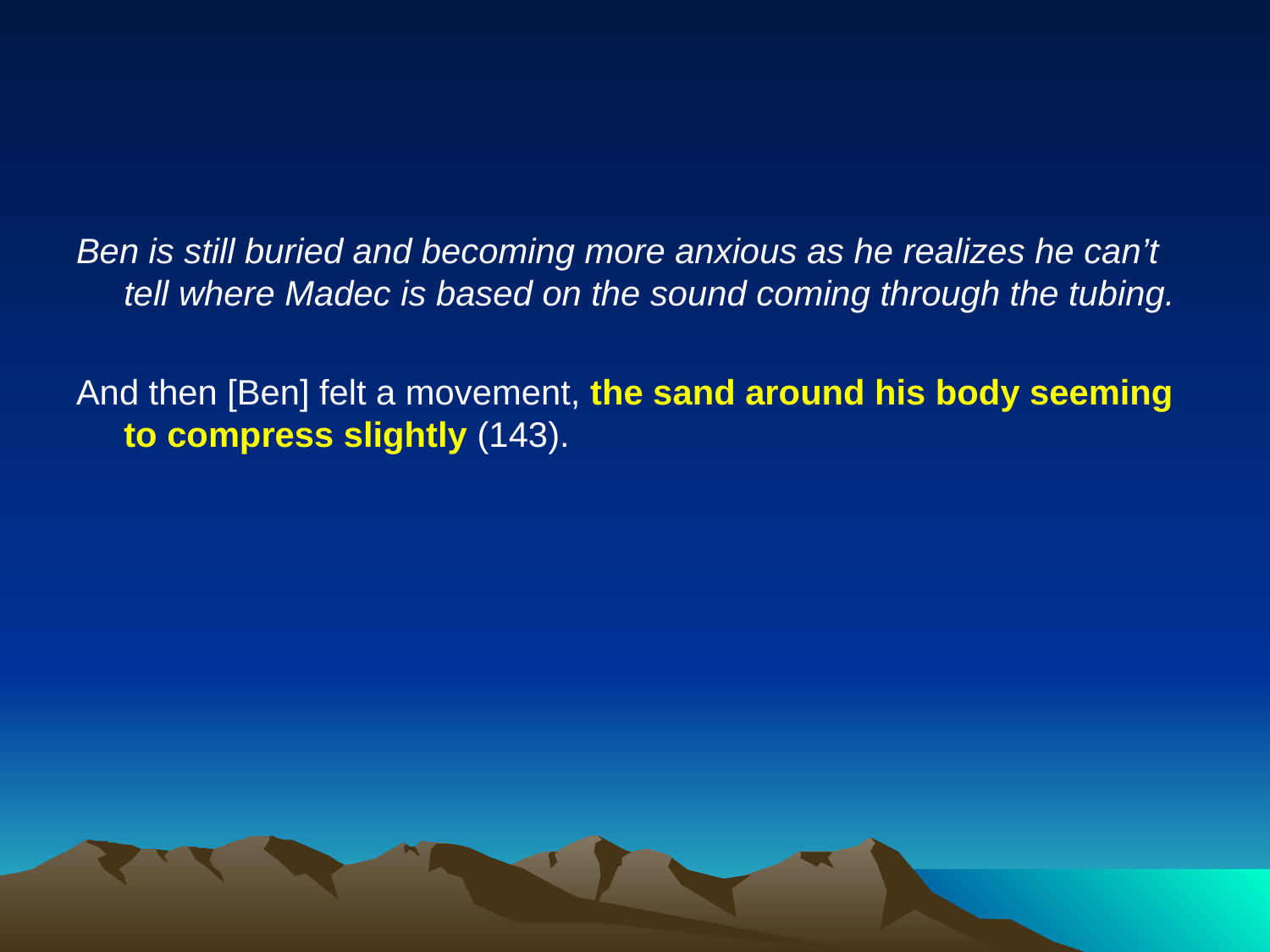

#
Ben is still buried and becoming more anxious as he realizes he can’t tell where Madec is based on the sound coming through the tubing.

And then [Ben] felt a movement, the sand around his body seeming to compress slightly (143).